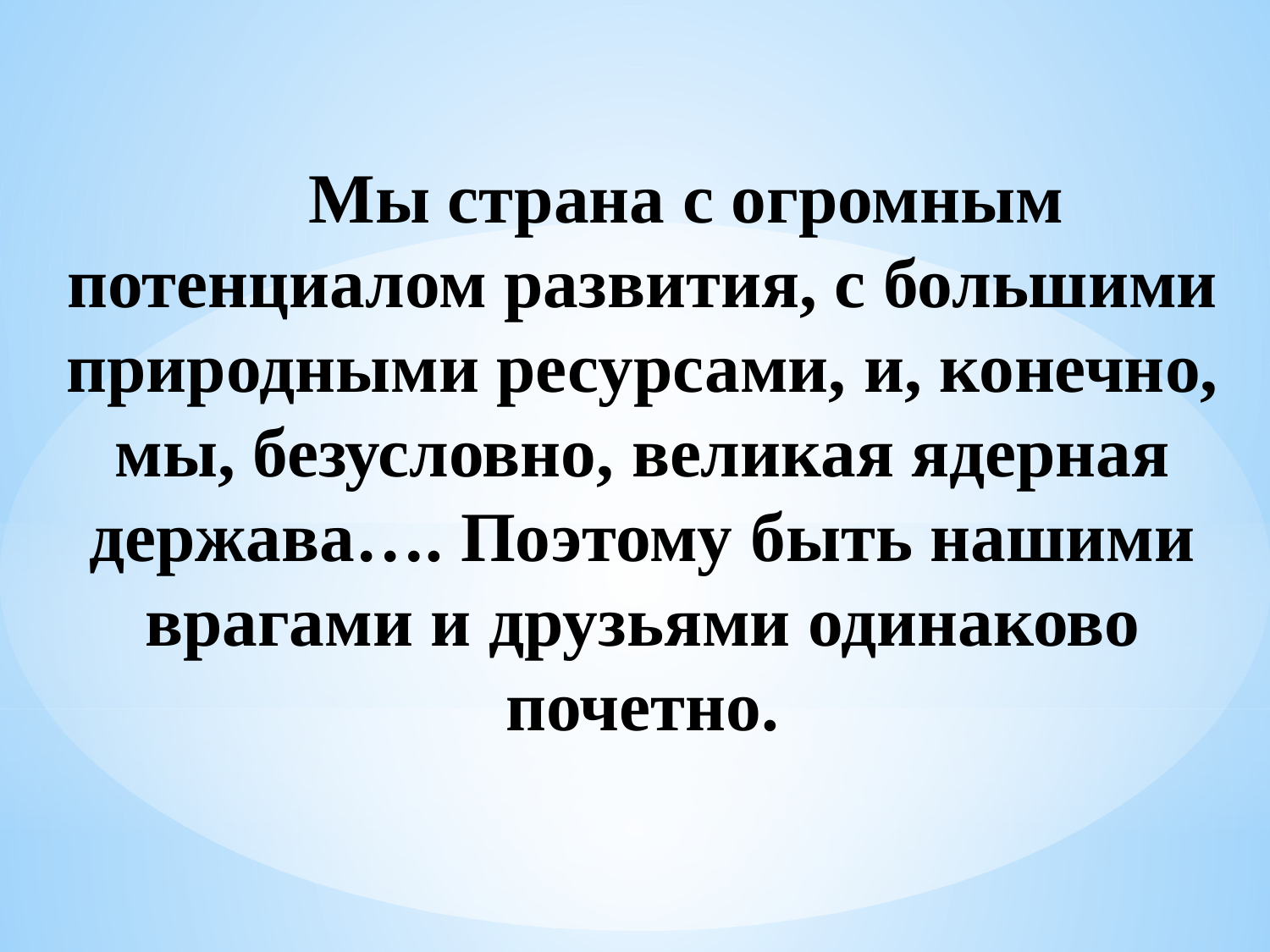

Мы страна с огромным потенциалом развития, с большими природными ресурсами, и, конечно, мы, безусловно, великая ядерная держава…. Поэтому быть нашими врагами и друзьями одинаково почетно.